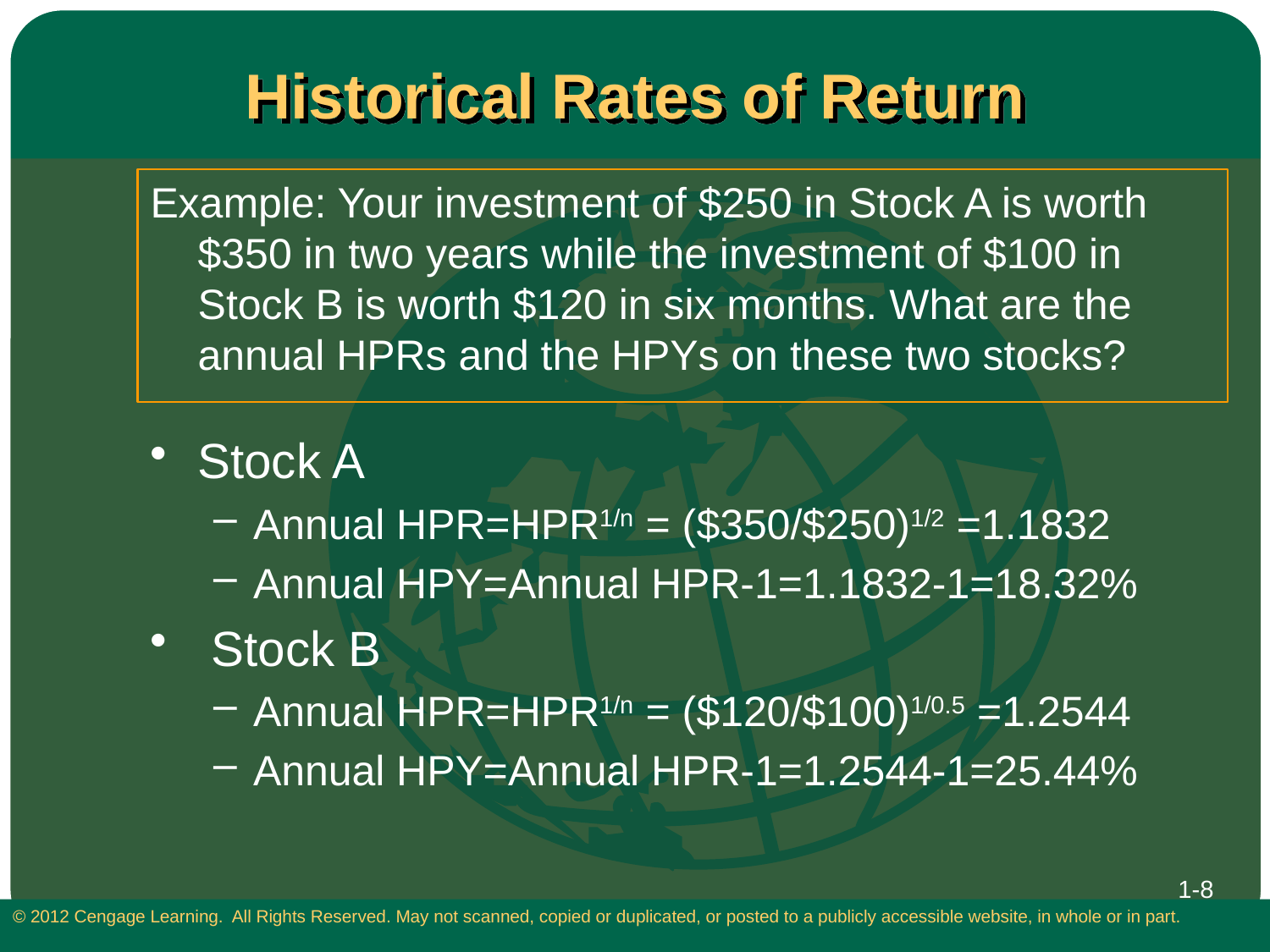

# Historical Rates of Return
Example: Your investment of $250 in Stock A is worth $350 in two years while the investment of $100 in Stock B is worth $120 in six months. What are the annual HPRs and the HPYs on these two stocks?
Stock A
Annual HPR=HPR1/n = ($350/$250)1/2 =1.1832
Annual HPY=Annual HPR-1=1.1832-1=18.32%
 Stock B
Annual HPR=HPR1/n = ($120/$100)1/0.5 =1.2544
Annual HPY=Annual HPR-1=1.2544-1=25.44%
1-8
© 2012 Cengage Learning.  All Rights Reserved. May not scanned, copied or duplicated, or posted to a publicly accessible website, in whole or in part.